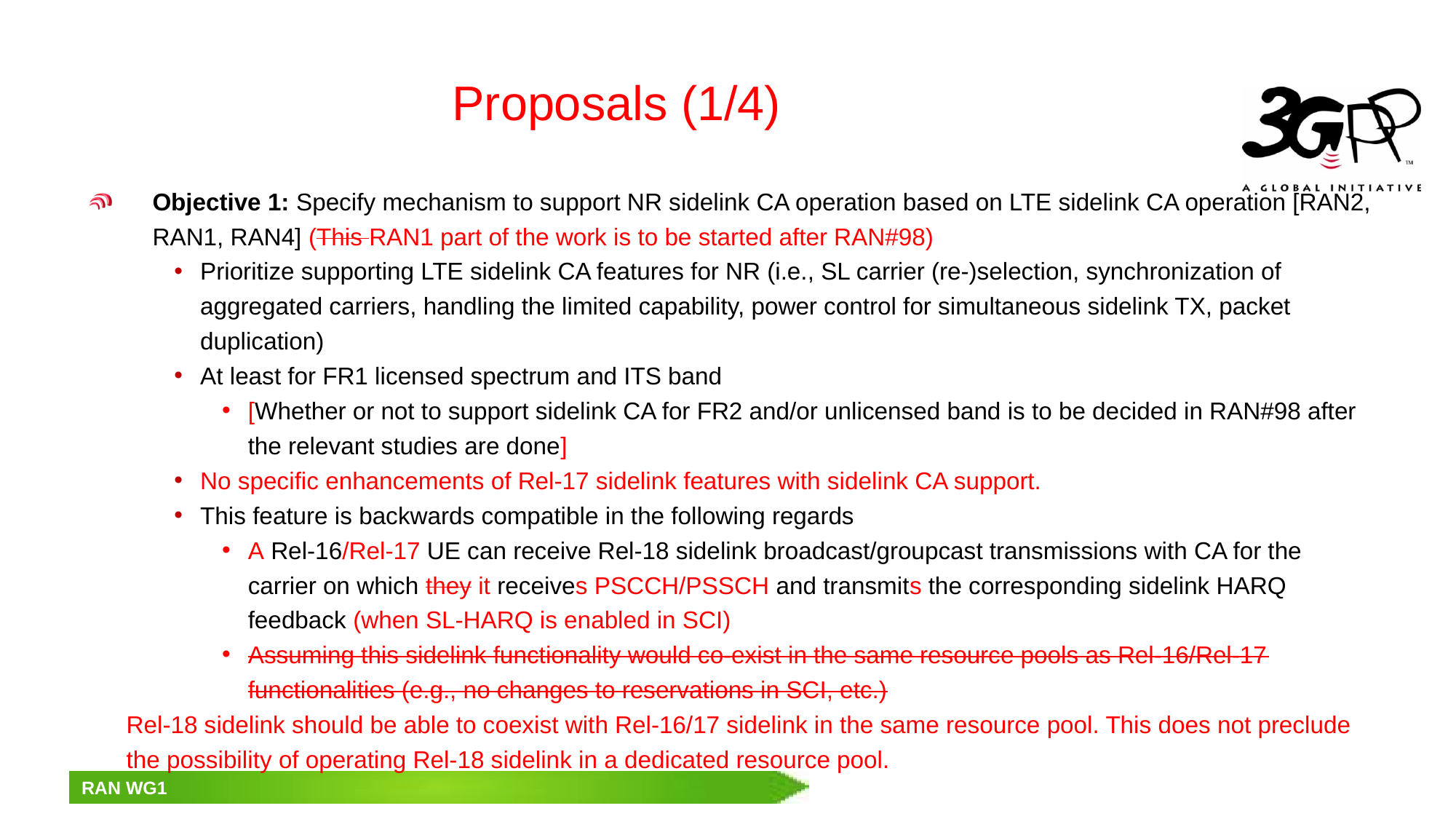

# Proposals (1/4)
Objective 1: Specify mechanism to support NR sidelink CA operation based on LTE sidelink CA operation [RAN2, RAN1, RAN4] (This RAN1 part of the work is to be started after RAN#98)
Prioritize supporting LTE sidelink CA features for NR (i.e., SL carrier (re-)selection, synchronization of aggregated carriers, handling the limited capability, power control for simultaneous sidelink TX, packet duplication)
At least for FR1 licensed spectrum and ITS band
[Whether or not to support sidelink CA for FR2 and/or unlicensed band is to be decided in RAN#98 after the relevant studies are done]
No specific enhancements of Rel-17 sidelink features with sidelink CA support.
This feature is backwards compatible in the following regards
A Rel-16/Rel-17 UE can receive Rel-18 sidelink broadcast/groupcast transmissions with CA for the carrier on which they it receives PSCCH/PSSCH and transmits the corresponding sidelink HARQ feedback (when SL-HARQ is enabled in SCI)
Assuming this sidelink functionality would co-exist in the same resource pools as Rel-16/Rel-17 functionalities (e.g., no changes to reservations in SCI, etc.)
Rel-18 sidelink should be able to coexist with Rel-16/17 sidelink in the same resource pool. This does not preclude the possibility of operating Rel-18 sidelink in a dedicated resource pool.